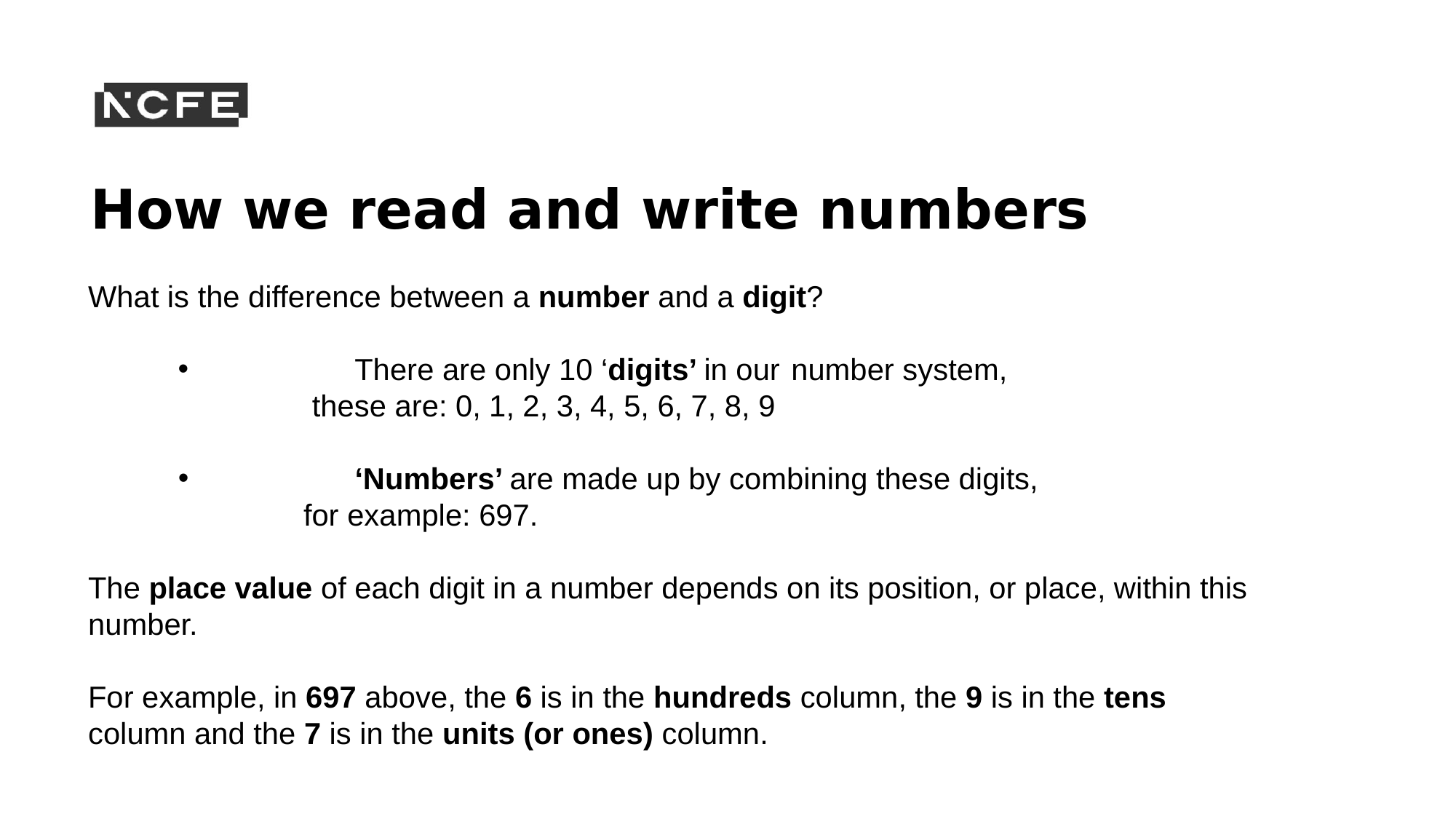

# How we read and write numbers
What is the difference between a number and a digit?

	There are only 10 ‘digits’ in our 	number system,
	these are: 0, 1, 2, 3, 4, 5, 6, 7, 8, 9

	‘Numbers’ are made up by combining these digits,
	for example: 697.

The place value of each digit in a number depends on its position, or place, within this number.

For example, in 697 above, the 6 is in the hundreds column, the 9 is in the tens column and the 7 is in the units (or ones) column.